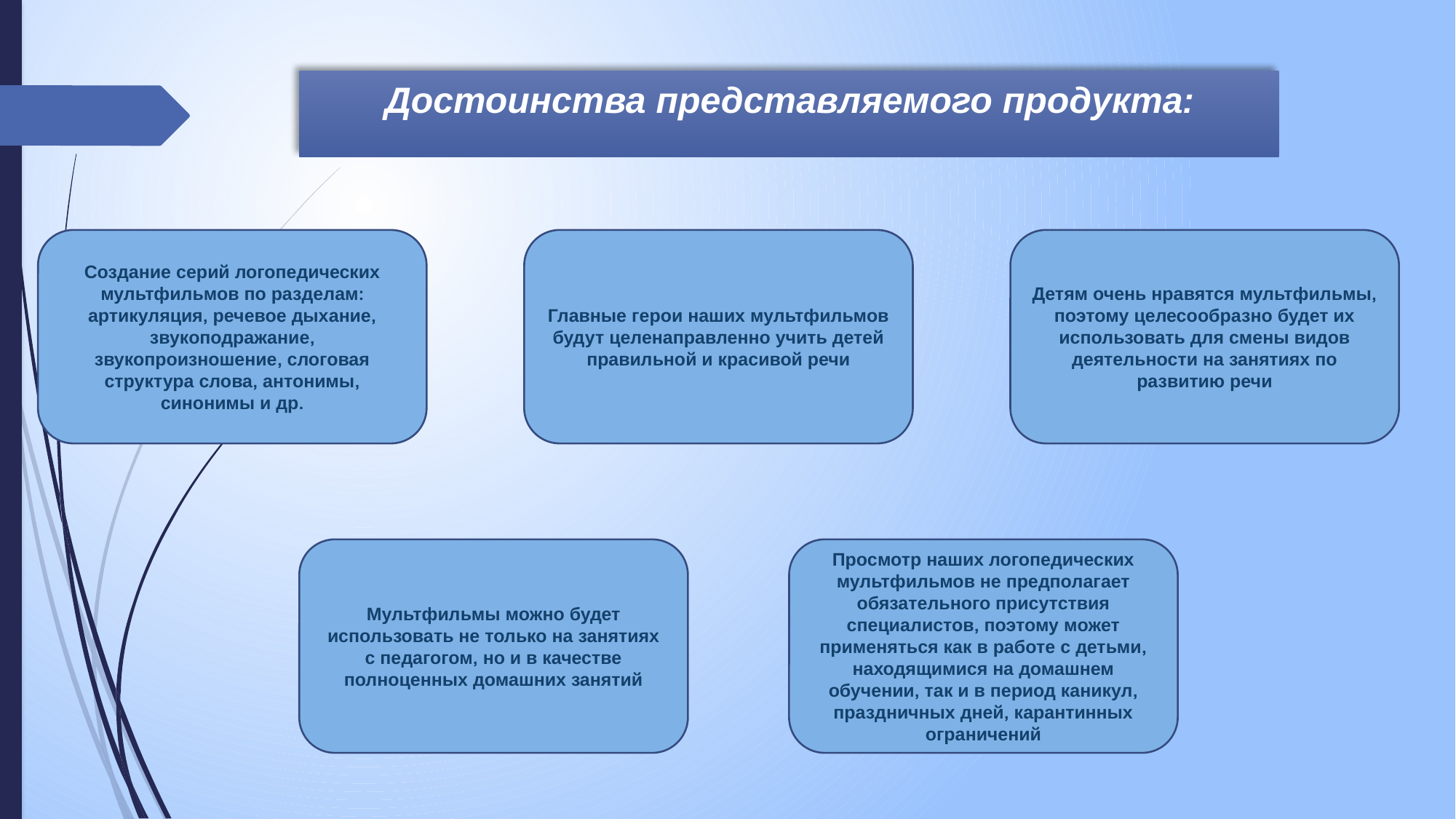

# Достоинства представляемого продукта:
Создание серий логопедических мультфильмов по разделам: артикуляция, речевое дыхание, звукоподражание, звукопроизношение, слоговая структура слова, антонимы, синонимы и др.
Главные герои наших мультфильмов будут целенаправленно учить детей правильной и красивой речи
Детям очень нравятся мультфильмы, поэтому целесообразно будет их использовать для смены видов деятельности на занятиях по развитию речи
Мультфильмы можно будет использовать не только на занятиях с педагогом, но и в качестве полноценных домашних занятий
Просмотр наших логопедических мультфильмов не предполагает обязательного присутствия специалистов, поэтому может применяться как в работе с детьми, находящимися на домашнем обучении, так и в период каникул, праздничных дней, карантинных ограничений